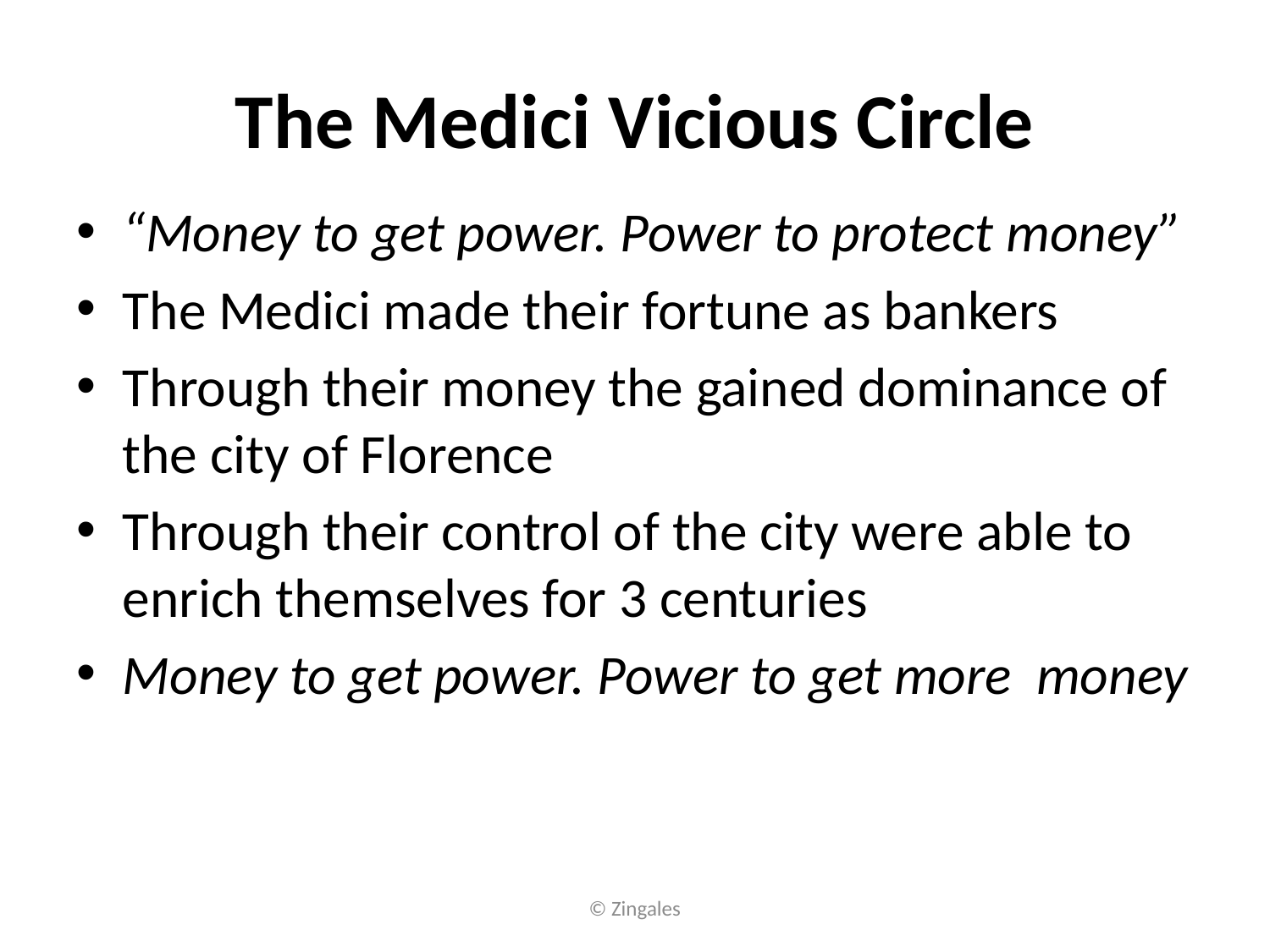

# The Medici Vicious Circle
“Money to get power. Power to protect money”
The Medici made their fortune as bankers
Through their money the gained dominance of the city of Florence
Through their control of the city were able to enrich themselves for 3 centuries
Money to get power. Power to get more  money
© Zingales